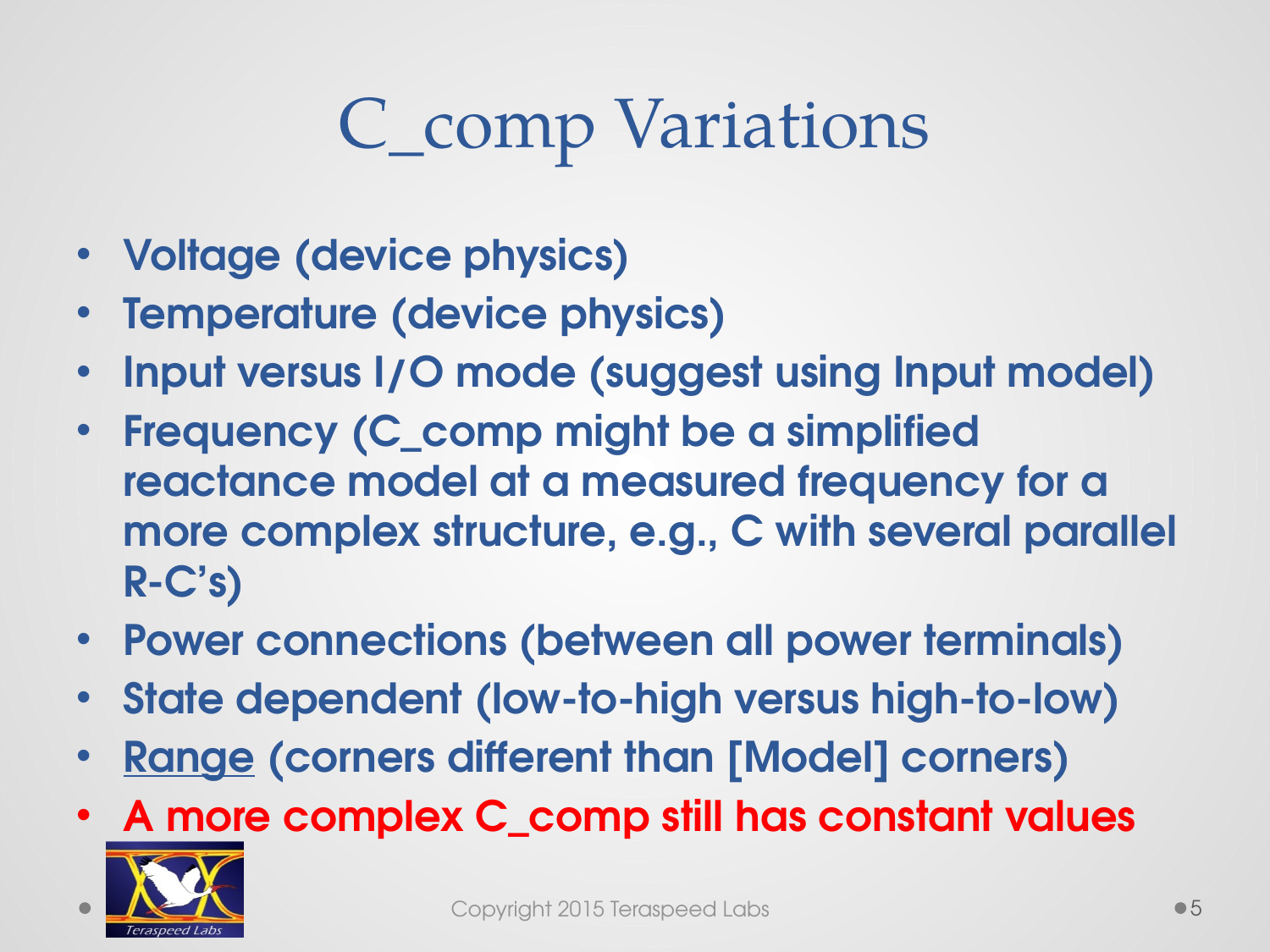

# C_comp Variations
Voltage (device physics)
Temperature (device physics)
Input versus I/O mode (suggest using Input model)
Frequency (C_comp might be a simplified reactance model at a measured frequency for a more complex structure, e.g., C with several parallel R-C’s)
Power connections (between all power terminals)
State dependent (low-to-high versus high-to-low)
Range (corners different than [Model] corners)
A more complex C_comp still has constant values

5
Copyright 2015 Teraspeed Labs